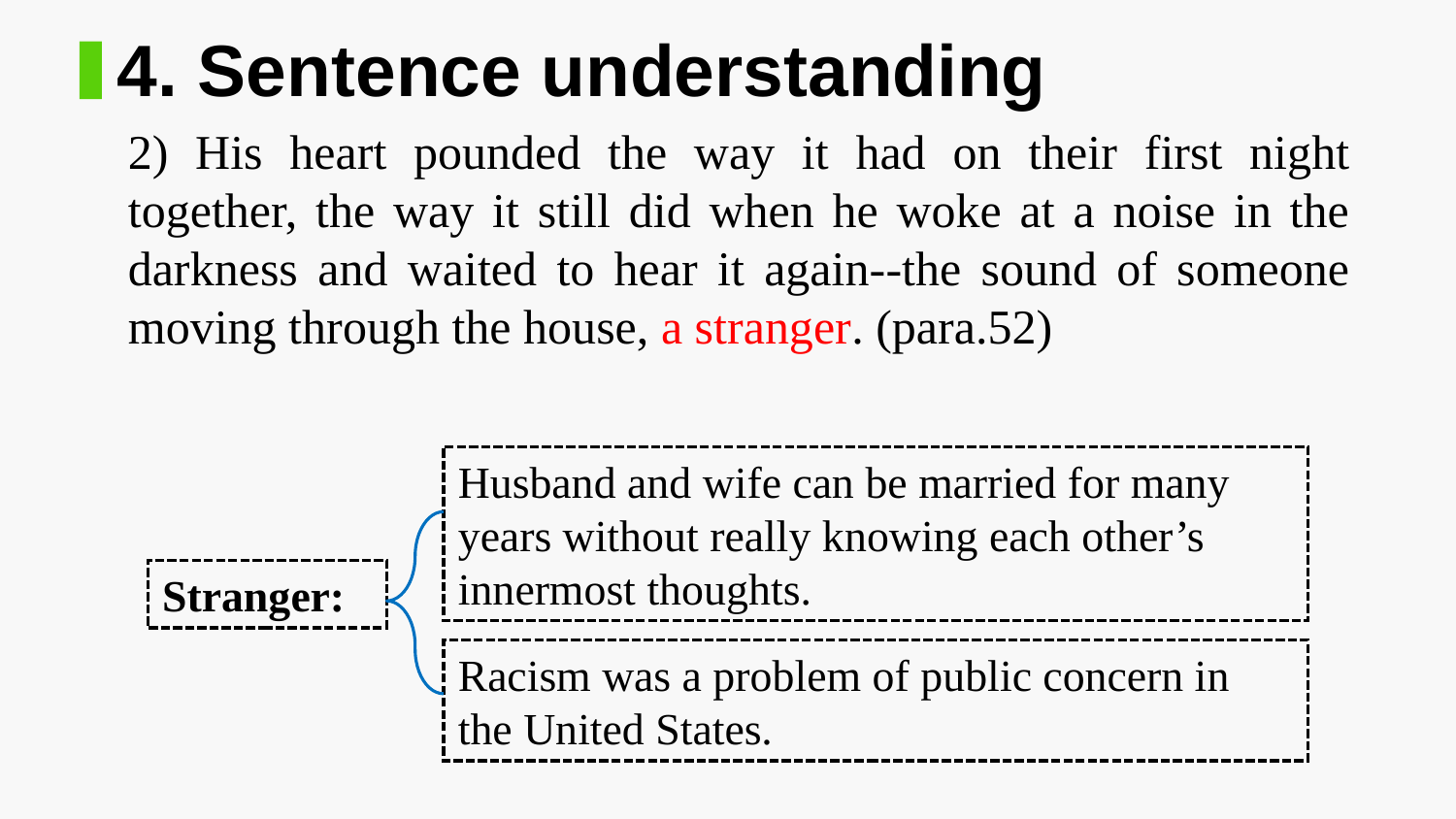

4. Sentence understanding

2) His heart pounded the way it had on their first night together, the way it still did when he woke at a noise in the darkness and waited to hear it again--the sound of someone moving through the house, a stranger. (para.52)
Husband and wife can be married for many years without really knowing each other’s innermost thoughts.

Stranger:
Racism was a problem of public concern in the United States.